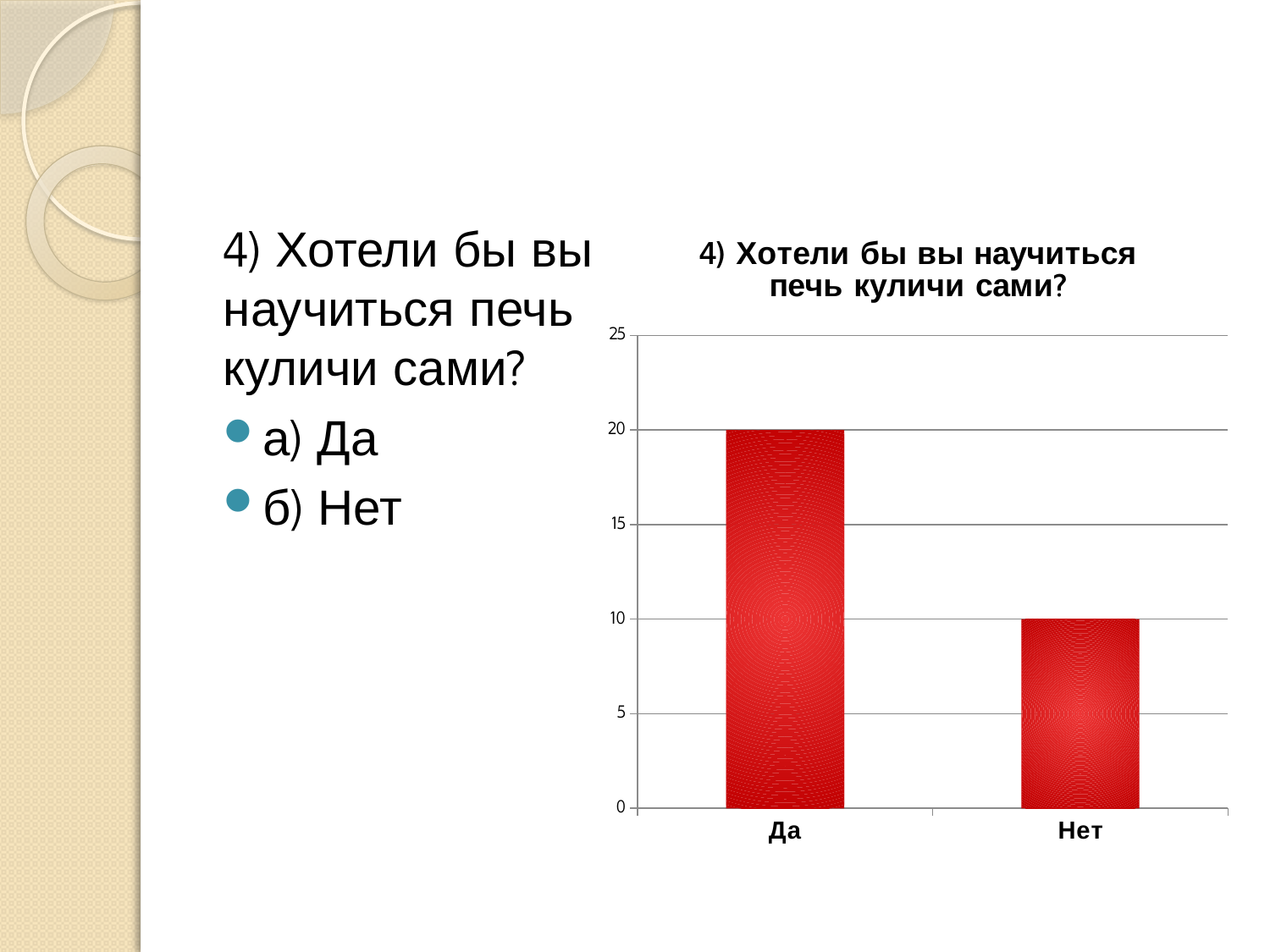

4) Хотели бы вы научиться печь куличи сами?
а) Да
б) Нет

### Chart: 4) Хотели бы вы научиться печь куличи сами?

| Category | Ряд 1 |
|---|---|
| Да | 20.0 |
| Нет | 10.0 |